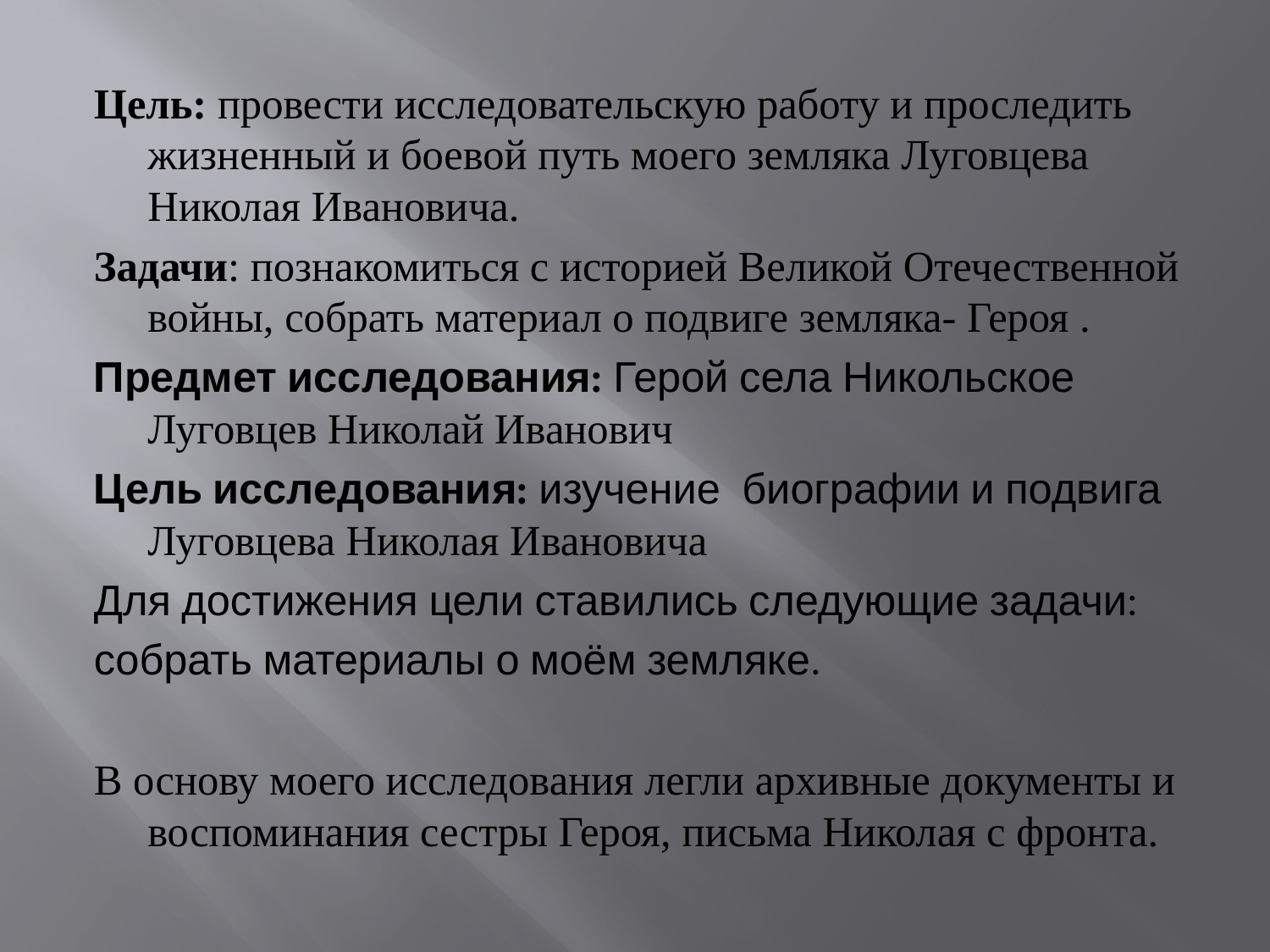

Цель: провести исследовательскую работу и проследить жизненный и боевой путь моего земляка Луговцева Николая Ивановича.
Задачи: познакомиться с историей Великой Отечественной войны, собрать материал о подвиге земляка- Героя .
Предмет исследования: Герой села Никольское Луговцев Николай Иванович
Цель исследования: изучение  биографии и подвига Луговцева Николая Ивановича
Для достижения цели ставились следующие задачи:
собрать материалы о моём земляке.

В основу моего исследования легли архивные документы и воспоминания сестры Героя, письма Николая с фронта.